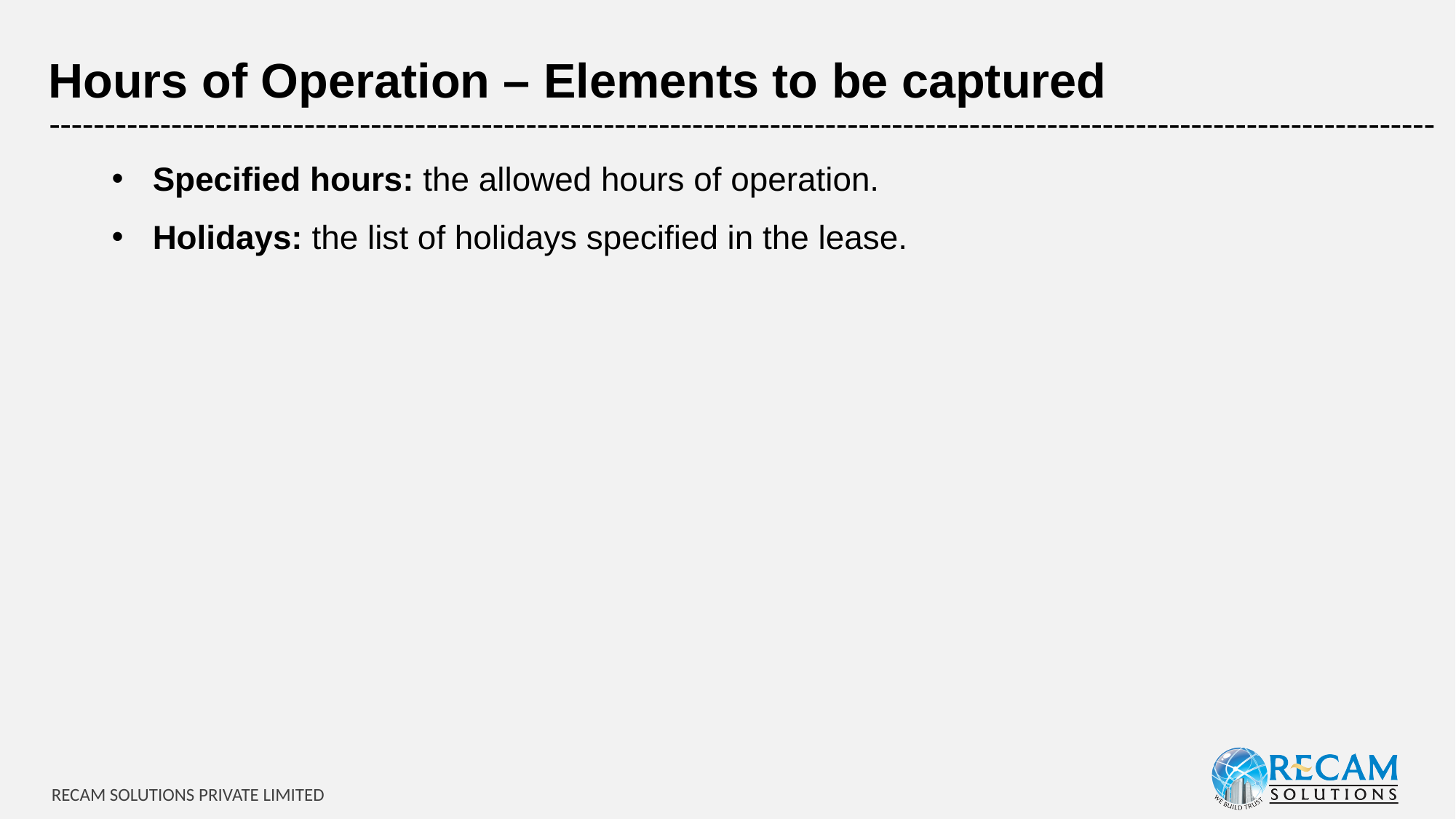

Hours of Operation – Elements to be captured
-----------------------------------------------------------------------------------------------------------------------------
Specified hours: the allowed hours of operation.
Holidays: the list of holidays specified in the lease.
RECAM SOLUTIONS PRIVATE LIMITED